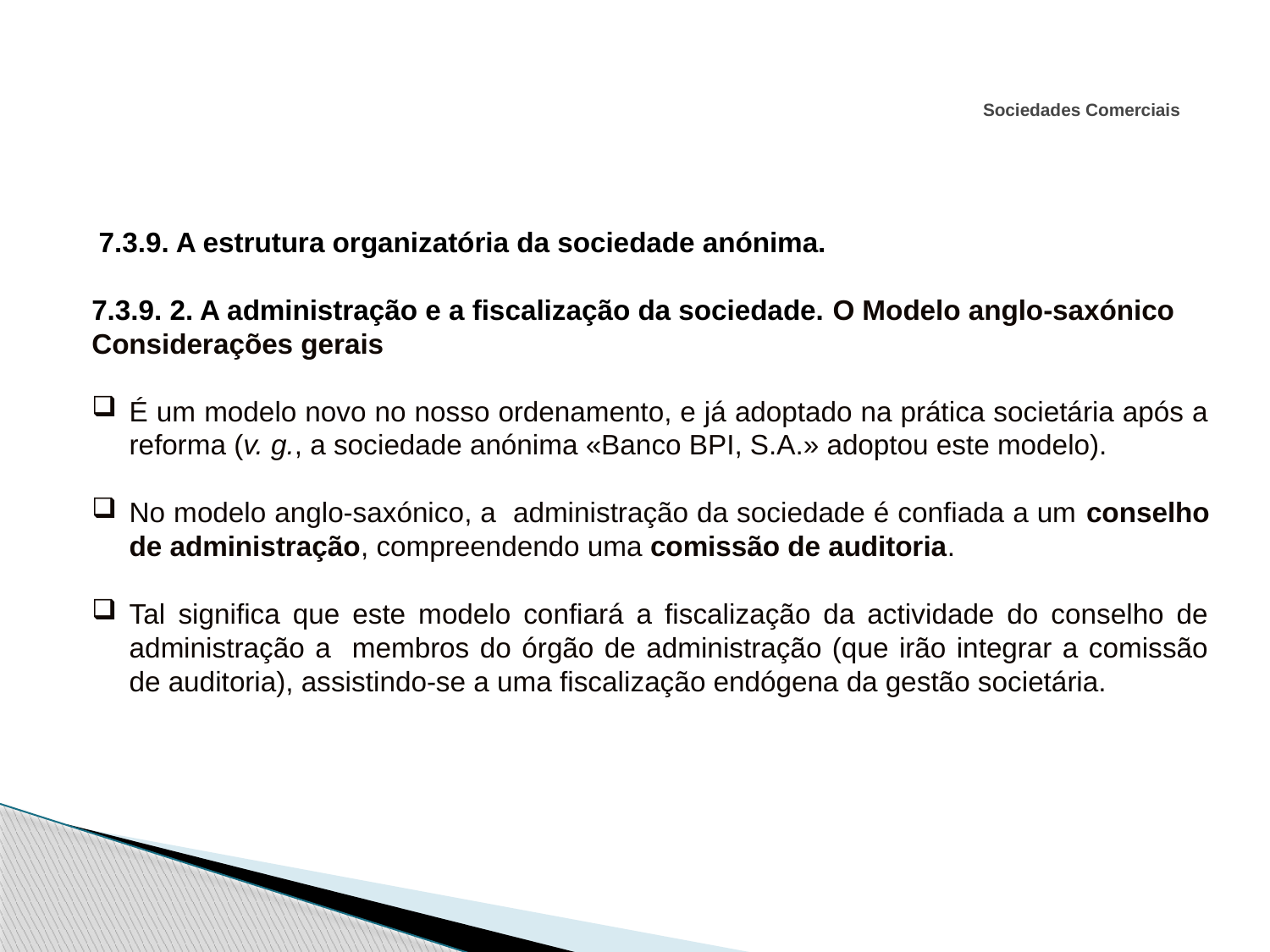

# Sociedades Comerciais
 7.3.9. A estrutura organizatória da sociedade anónima.

7.3.9. 2. A administração e a fiscalização da sociedade. O Modelo anglo-saxónico
Considerações gerais

É um modelo novo no nosso ordenamento, e já adoptado na prática societária após a reforma (v. g., a sociedade anónima «Banco BPI, S.A.» adoptou este modelo).

No modelo anglo-saxónico, a  administração da sociedade é confiada a um conselho de administração, compreendendo uma comissão de auditoria.

Tal significa que este modelo confiará a fiscalização da actividade do conselho de administração a  membros do órgão de administração (que irão integrar a comissão de auditoria), assistindo-se a uma fiscalização endógena da gestão societária.